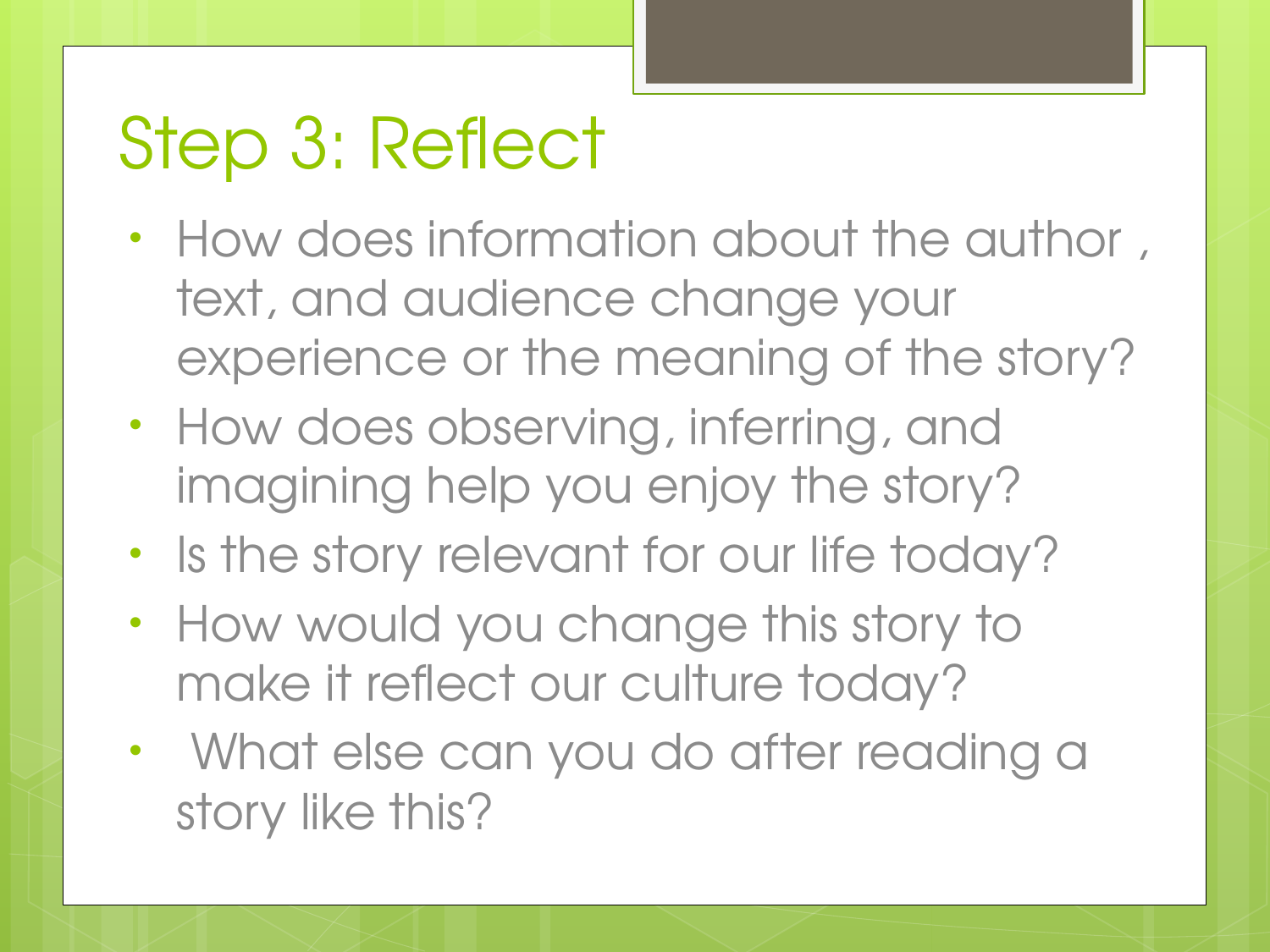

# Step 3: Reflect
How does information about the author , text, and audience change your experience or the meaning of the story?
How does observing, inferring, and imagining help you enjoy the story?
Is the story relevant for our life today?
How would you change this story to make it reflect our culture today?
 What else can you do after reading a story like this?